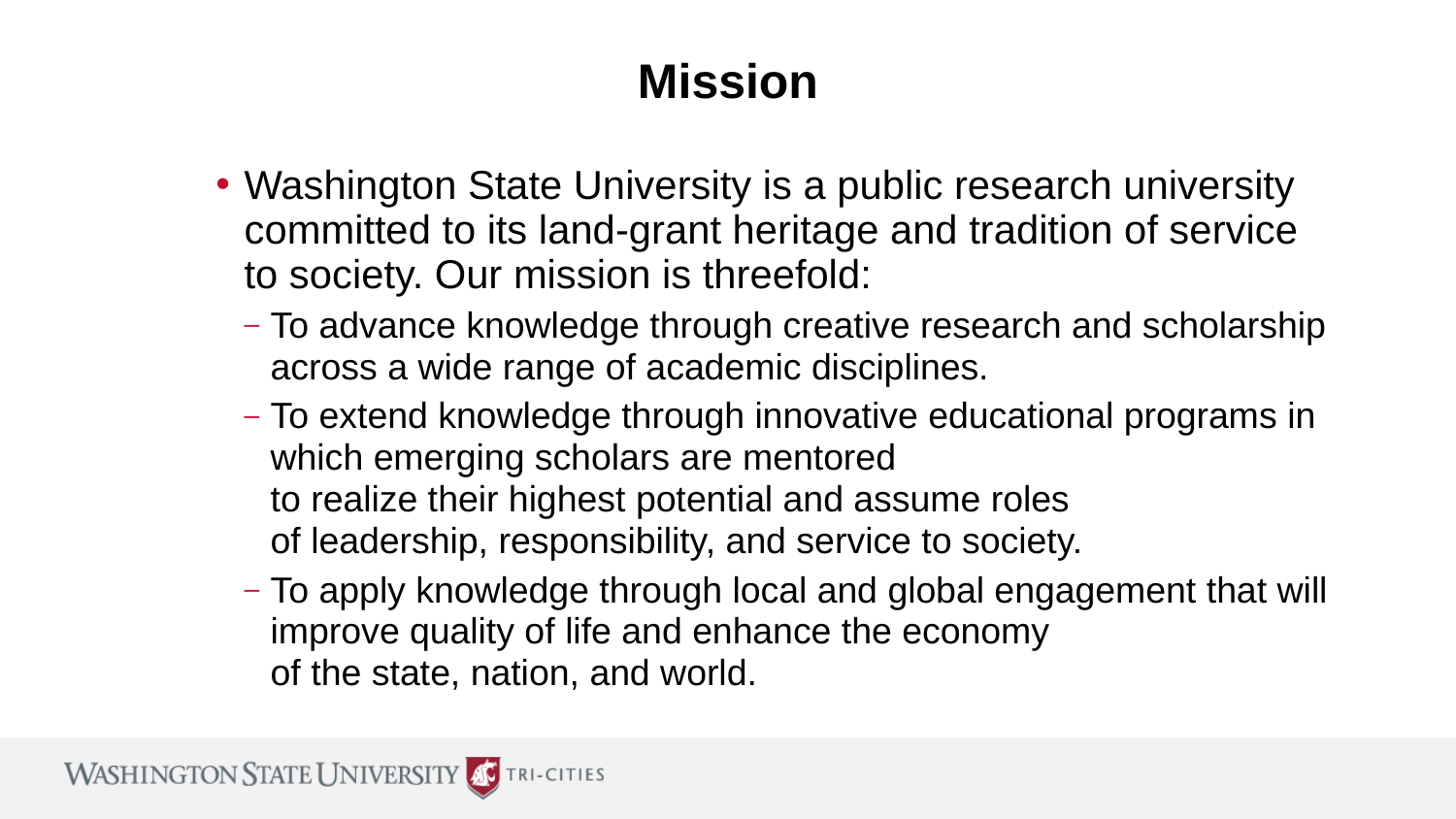

# Mission
Washington State University is a public research university committed to its land-grant heritage and tradition of service to society. Our mission is threefold:
To advance knowledge through creative research and scholarship across a wide range of academic disciplines.
To extend knowledge through innovative educational programs in which emerging scholars are mentored
to realize their highest potential and assume roles
of leadership, responsibility, and service to society.
To apply knowledge through local and global engagement that will improve quality of life and enhance the economy
of the state, nation, and world.